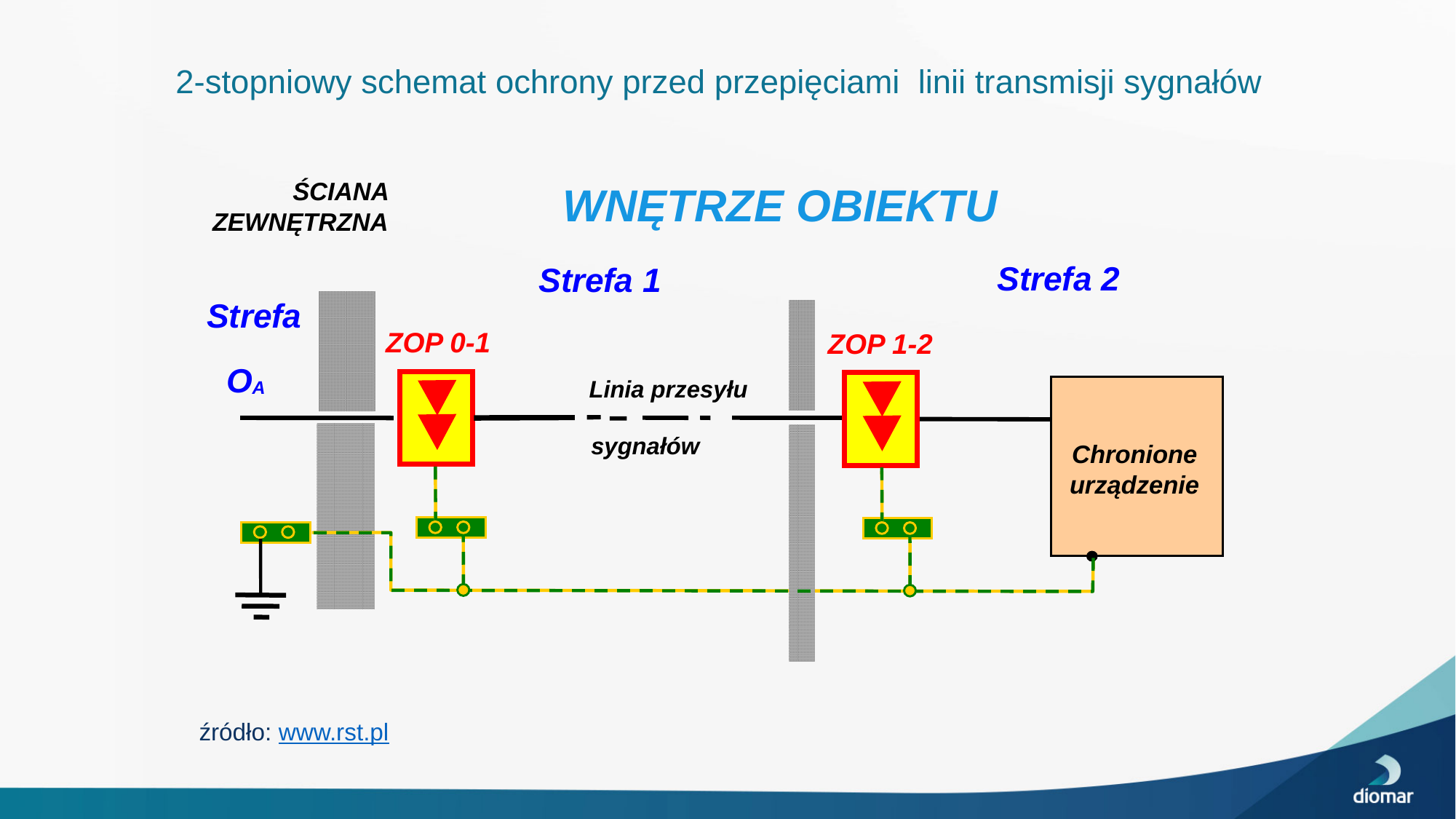

# 2-stopniowy schemat ochrony przed przepięciami  linii transmisji sygnałów
ŚCIANA ZEWNĘTRZNA
WNĘTRZE OBIEKTU
Strefa 2
Strefa 1

Strefa

ZOP 0-1

ZOP 1-2

O

Linia przesyłu
A

sygnałów

Chronione urządzenie

źródło: www.rst.pl